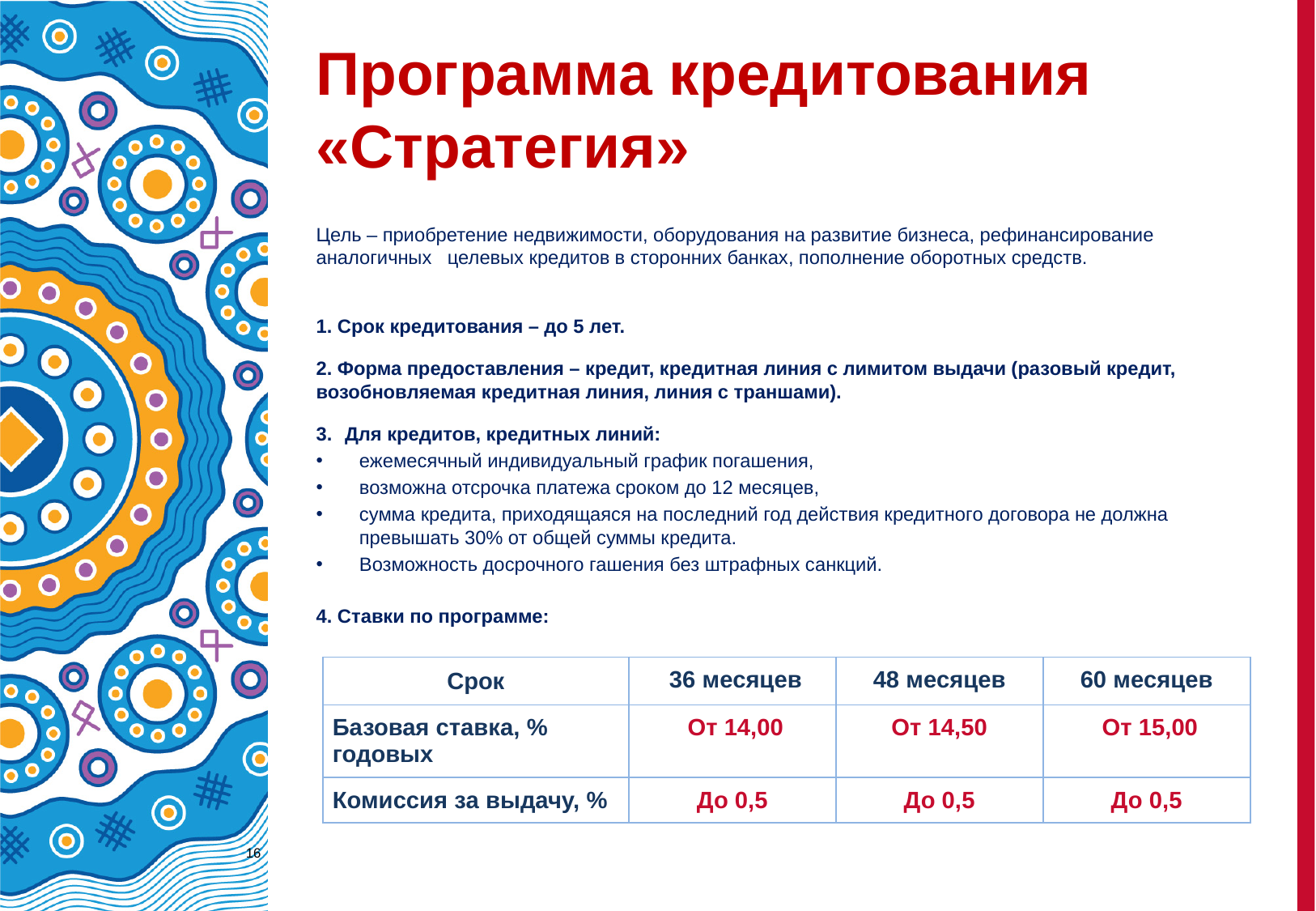

Программа кредитования «Стратегия»
Цель – приобретение недвижимости, оборудования на развитие бизнеса, рефинансирование аналогичных   целевых кредитов в сторонних банках, пополнение оборотных средств.

1. Срок кредитования – до 5 лет.
2. Форма предоставления – кредит, кредитная линия с лимитом выдачи (разовый кредит, возобновляемая кредитная линия, линия с траншами).
Для кредитов, кредитных линий:
ежемесячный индивидуальный график погашения,
возможна отсрочка платежа сроком до 12 месяцев,
сумма кредита, приходящаяся на последний год действия кредитного договора не должна превышать 30% от общей суммы кредита.
Возможность досрочного гашения без штрафных санкций.
4. Ставки по программе:

| Срок | 36 месяцев | 48 месяцев | 60 месяцев |
| --- | --- | --- | --- |
| Базовая ставка, % годовых | От 14,00 | От 14,50 | От 15,00 |
| Комиссия за выдачу, % | До 0,5 | До 0,5 | До 0,5 |
16